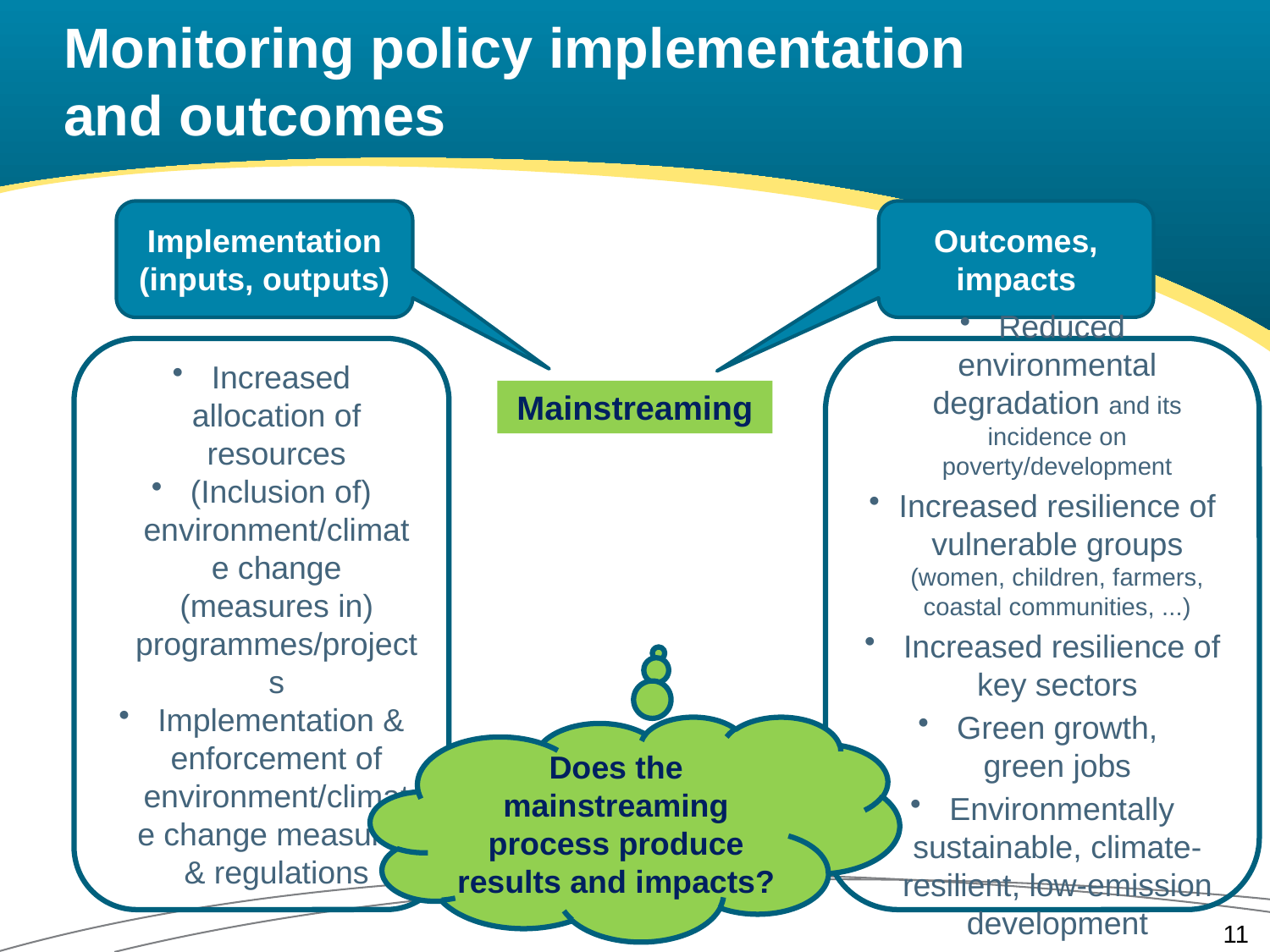

# Monitoring policy implementation and outcomes
Implementation (inputs, outputs)
Outcomes, impacts
 Increased allocation of resources
 (Inclusion of) environment/climate change (measures in) programmes/projects
 Implementation & enforcement of environment/climate change measures & regulations
 Reduced environmental degradation and its incidence on poverty/development
Increased resilience of vulnerable groups (women, children, farmers, coastal communities, ...)
 Increased resilience of key sectors
 Green growth,
green jobs
 Environmentally sustainable, climate-resilient, low-emission development
Mainstreaming
Does the mainstreaming process produce results and impacts?
11